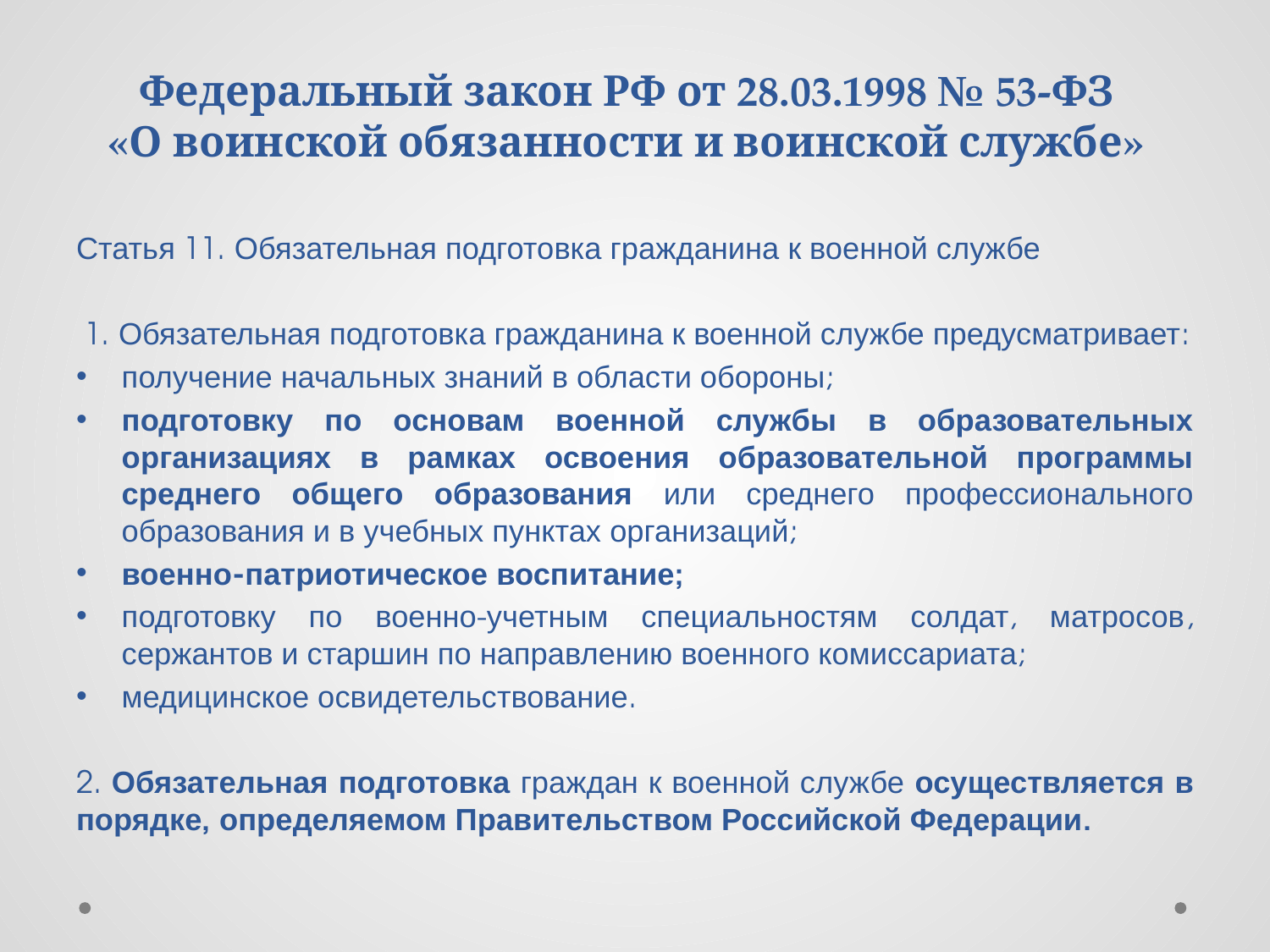

# Федеральный закон РФ от 28.03.1998 № 53-ФЗ «О воинской обязанности и воинской службе»
Статья 11. Обязательная подготовка гражданина к военной службе

 1. Обязательная подготовка гражданина к военной службе предусматривает:
получение начальных знаний в области обороны;
подготовку по основам военной службы в образовательных организациях в рамках освоения образовательной программы среднего общего образования или среднего профессионального образования и в учебных пунктах организаций;
военно-патриотическое воспитание;
подготовку по военно-учетным специальностям солдат, матросов, сержантов и старшин по направлению военного комиссариата;
медицинское освидетельствование.

2. Обязательная подготовка граждан к военной службе осуществляется в порядке, определяемом Правительством Российской Федерации.